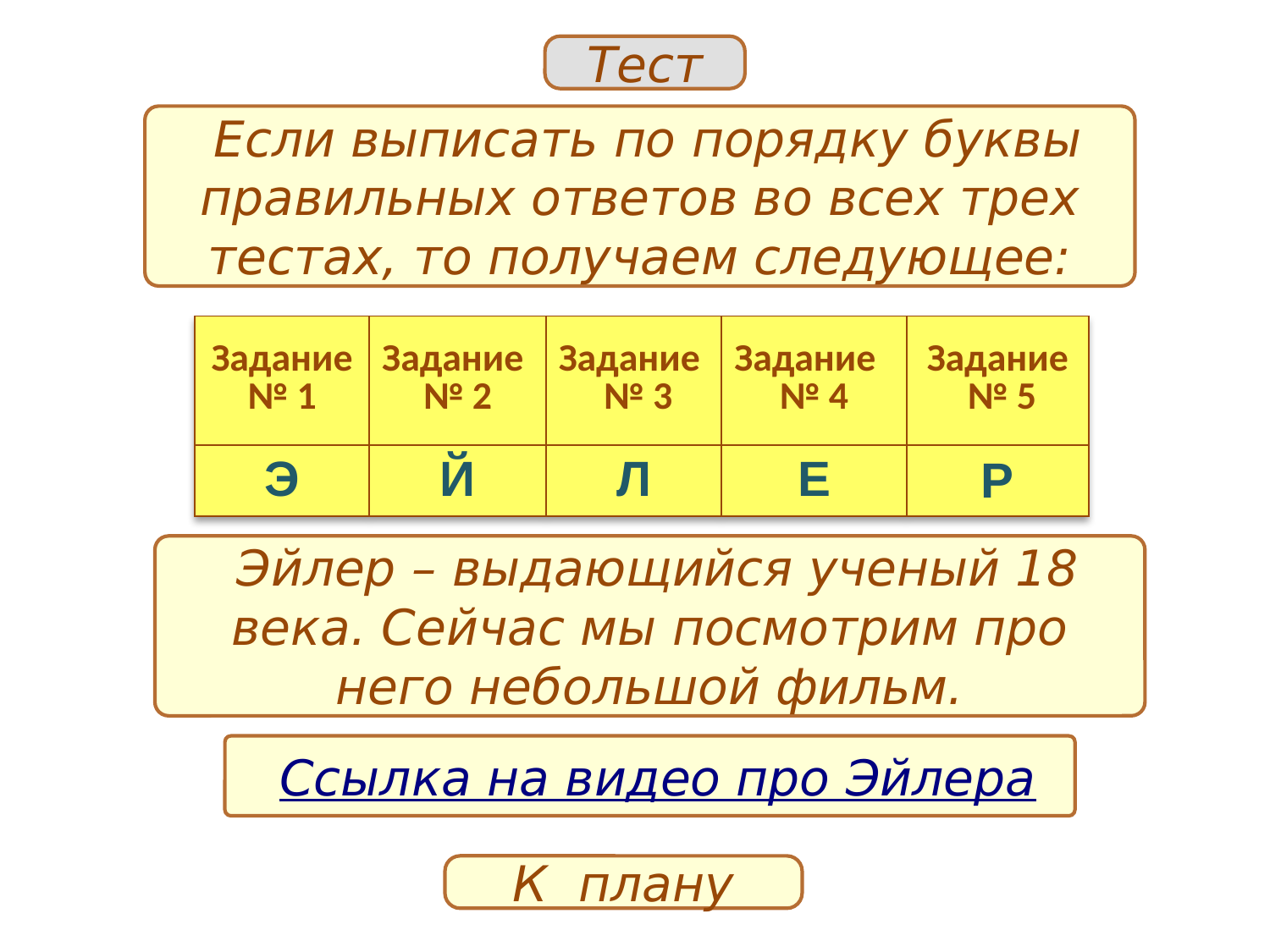

Тест
 Если выписать по порядку буквы правильных ответов во всех трех тестах, то получаем следующее:
| Задание № 1 | Задание № 2 | Задание № 3 | Задание № 4 | Задание № 5 |
| --- | --- | --- | --- | --- |
| Э | Й | Л | Е | Р |
 Эйлер – выдающийся ученый 18 века. Сейчас мы посмотрим про него небольшой фильм.
 Ссылка на видео про Эйлера
К  плану